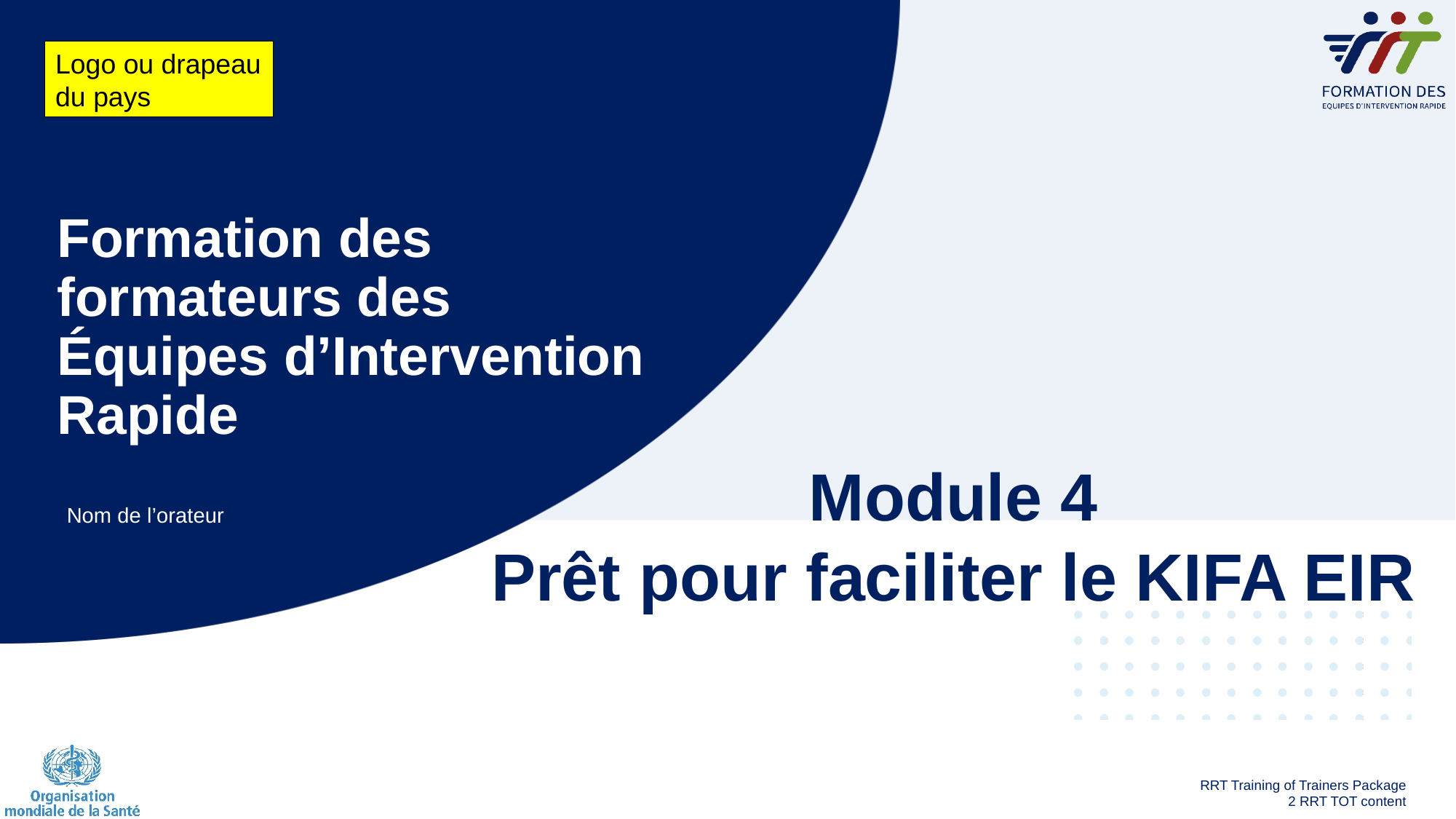

Logo ou drapeau du pays
# Formation des formateurs des Équipes d’Intervention Rapide
Module 4
Prêt pour faciliter le KIFA EIR
Nom de l’orateur